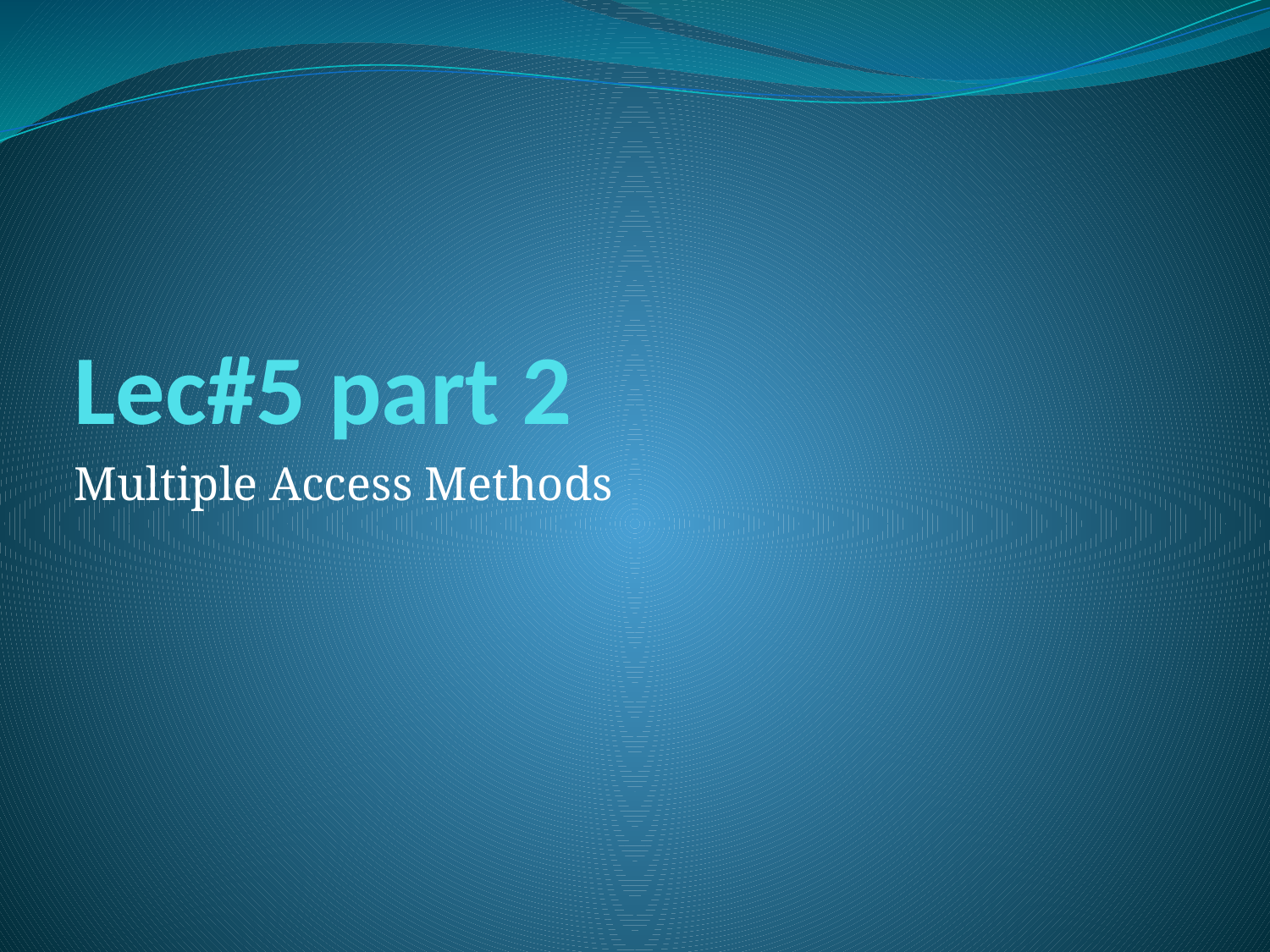

# Lec#5 part 2
Multiple Access Methods